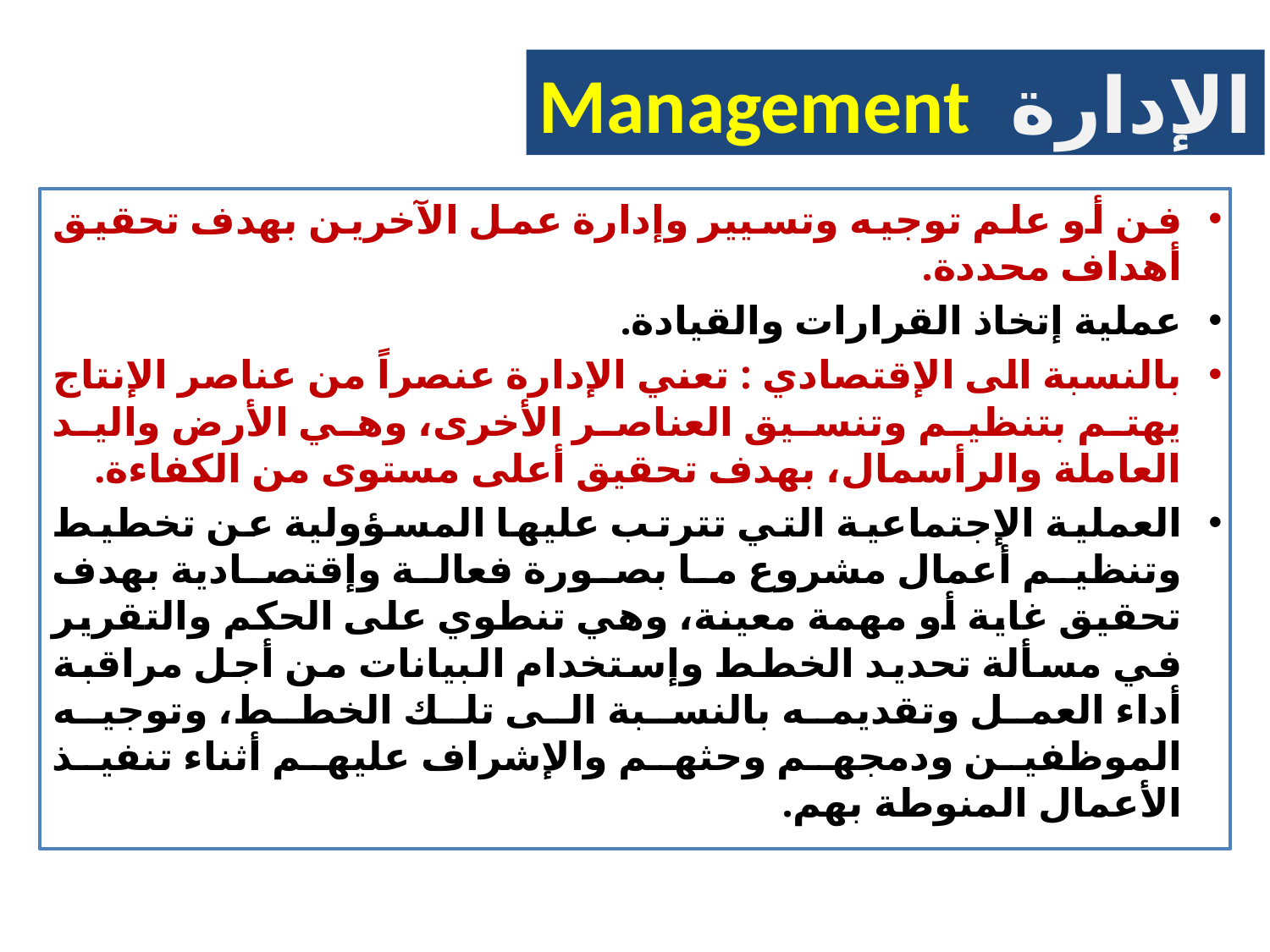

الإدارة  Management
فن أو علم توجيه وتسيير وإدارة عمل الآخرين بهدف تحقيق أهداف محددة.
عملية إتخاذ القرارات والقيادة.
بالنسبة الى الإقتصادي : تعني الإدارة عنصراً من عناصر الإنتاج يهتم بتنظيم وتنسيق العناصر الأخرى، وهي الأرض واليد العاملة والرأسمال، بهدف تحقيق أعلى مستوى من الكفاءة.
العملية الإجتماعية التي تترتب عليها المسؤولية عن تخطيط وتنظيم أعمال مشروع ما بصورة فعالة وإقتصادية بهدف تحقيق غاية أو مهمة معينة، وهي تنطوي على الحكم والتقرير في مسألة تحديد الخطط وإستخدام البيانات من أجل مراقبة أداء العمل وتقديمه بالنسبة الى تلك الخطط، وتوجيه الموظفين ودمجهم وحثهم والإشراف عليهم أثناء تنفيذ الأعمال المنوطة بهم.